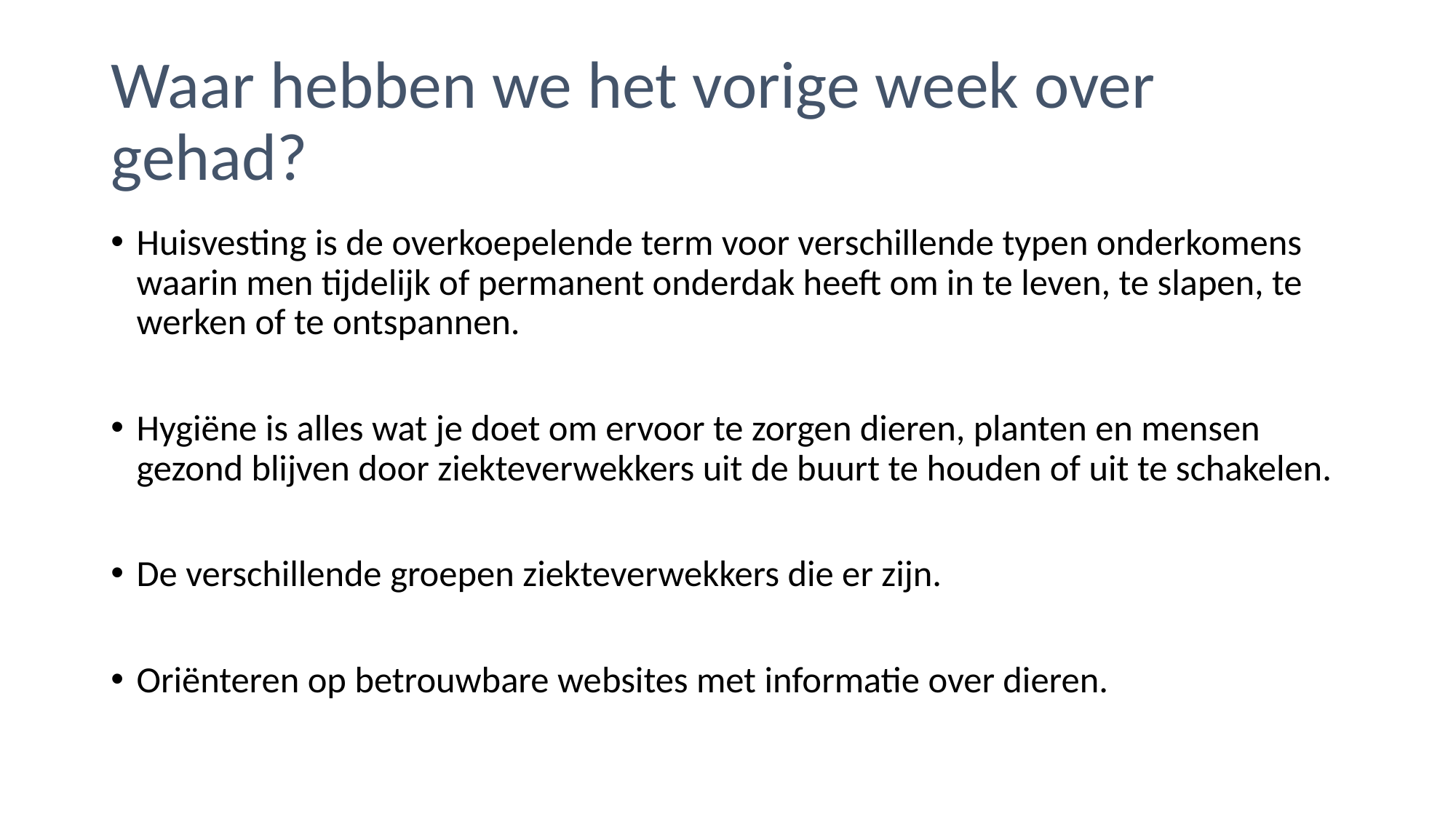

# Waar hebben we het vorige week over gehad?
Huisvesting is de overkoepelende term voor verschillende typen onderkomens waarin men tijdelijk of permanent onderdak heeft om in te leven, te slapen, te werken of te ontspannen.

Hygiëne is alles wat je doet om ervoor te zorgen dieren, planten en mensen gezond blijven door ziekteverwekkers uit de buurt te houden of uit te schakelen.

De verschillende groepen ziekteverwekkers die er zijn.

Oriënteren op betrouwbare websites met informatie over dieren.